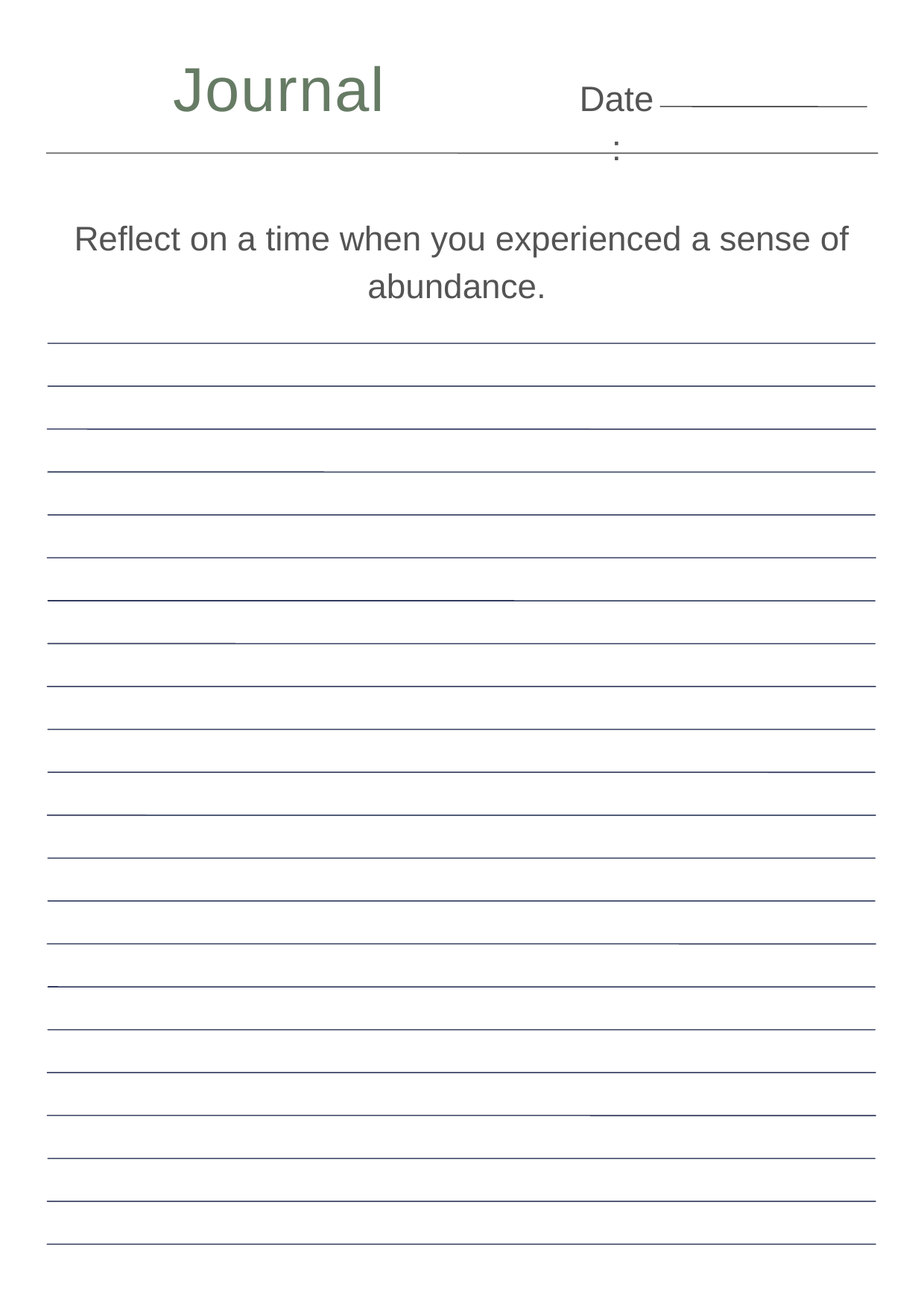

Journal
Date:

Reflect on a time when you experienced a sense of abundance.